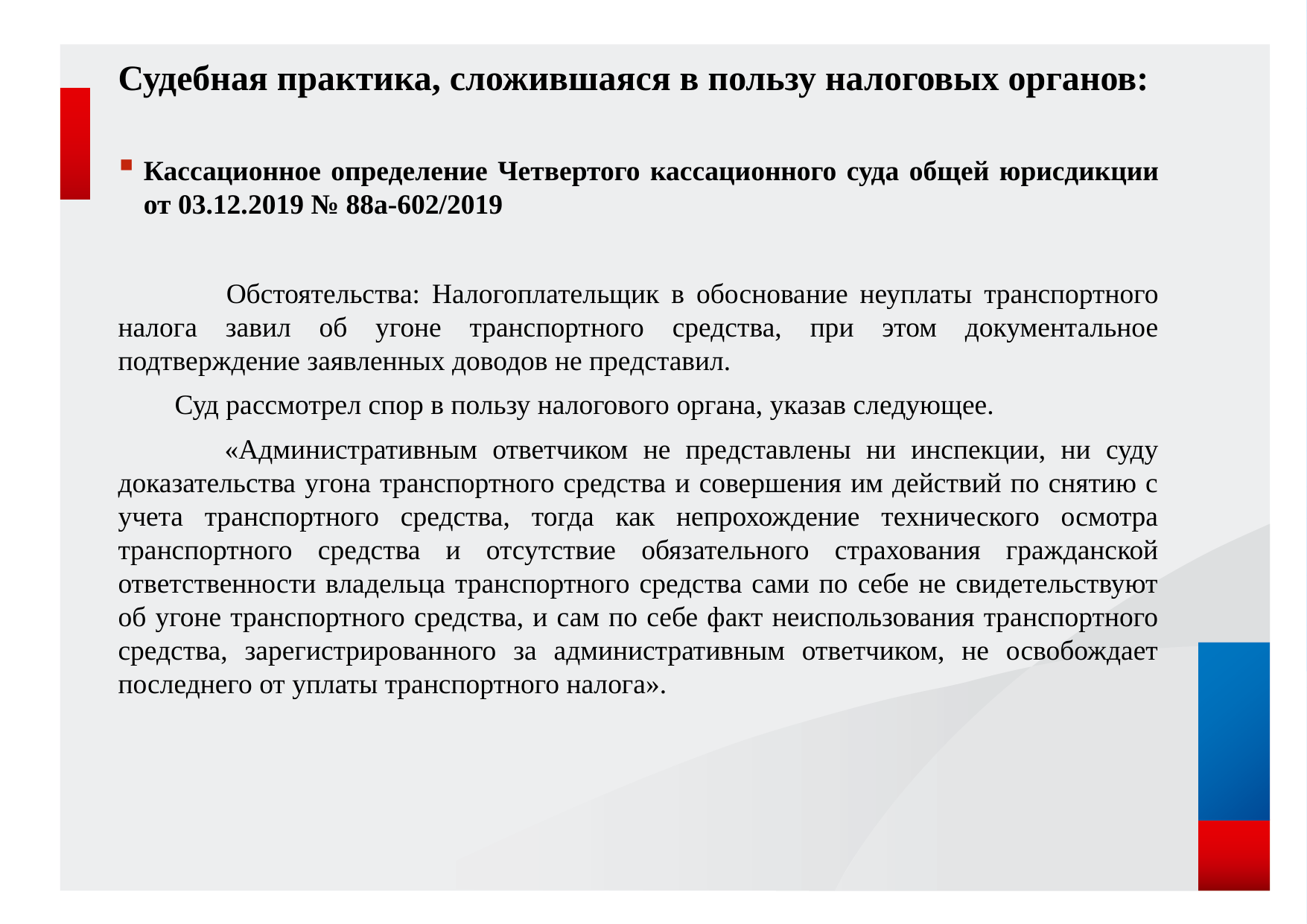

Судебная практика, сложившаяся в пользу налоговых органов:

Кассационное определение Четвертого кассационного суда общей юрисдикции от 03.12.2019 № 88а-602/2019

         Обстоятельства: Налогоплательщик в обоснование неуплаты транспортного налога завил об угоне транспортного средства, при этом документальное подтверждение заявленных доводов не представил.
        Суд рассмотрел спор в пользу налогового органа, указав следующее.
       «Административным ответчиком не представлены ни инспекции, ни суду доказательства угона транспортного средства и совершения им действий по снятию с учета транспортного средства, тогда как непрохождение технического осмотра транспортного средства и отсутствие обязательного страхования гражданской ответственности владельца транспортного средства сами по себе не свидетельствуют об угоне транспортного средства, и сам по себе факт неиспользования транспортного средства, зарегистрированного за административным ответчиком, не освобождает последнего от уплаты транспортного налога».

9